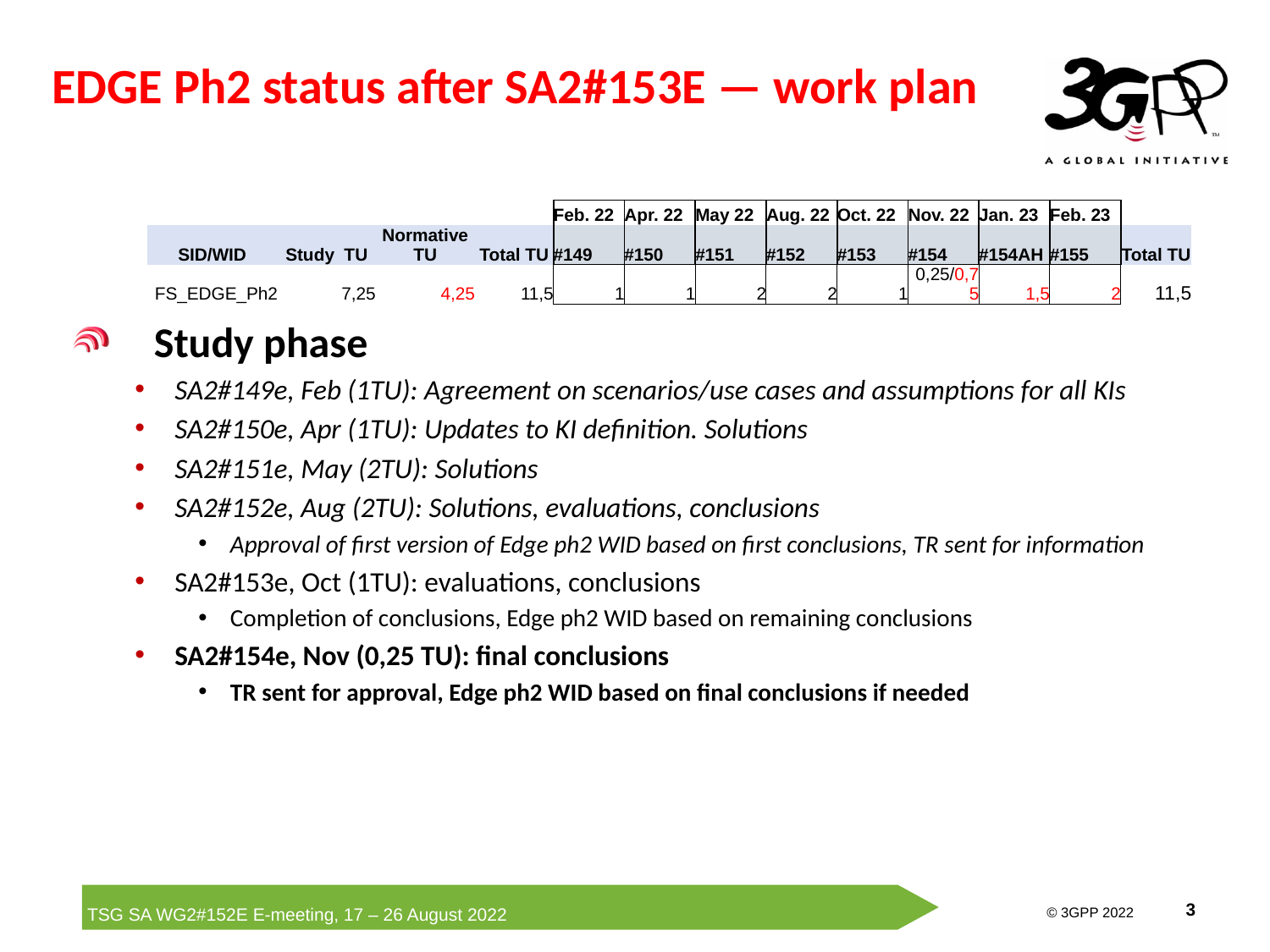

# EDGE Ph2 status after SA2#153E — work plan
|  |  |  |  | Feb. 22 | Apr. 22 | May 22 | Aug. 22 | Oct. 22 | Nov. 22 | Jan. 23 | Feb. 23 |  |
| --- | --- | --- | --- | --- | --- | --- | --- | --- | --- | --- | --- | --- |
| SID/WID | Study TU | Normative TU | Total TU | #149 | #150 | #151 | #152 | #153 | #154 | #154AH | #155 | Total TU |
| FS\_EDGE\_Ph2 | 7,25 | 4,25 | 11,5 | 1 | 1 | 2 | 2 | 1 | 0,25/0,75 | 1,5 | 2 | 11,5 |
  Study phase
SA2#149e, Feb (1TU): Agreement on scenarios/use cases and assumptions for all KIs
SA2#150e, Apr (1TU): Updates to KI definition. Solutions
SA2#151e, May (2TU): Solutions
SA2#152e, Aug (2TU): Solutions, evaluations, conclusions
Approval of first version of Edge ph2 WID based on first conclusions, TR sent for information
SA2#153e, Oct (1TU): evaluations, conclusions
Completion of conclusions, Edge ph2 WID based on remaining conclusions
SA2#154e, Nov (0,25 TU): final conclusions
TR sent for approval, Edge ph2 WID based on final conclusions if needed